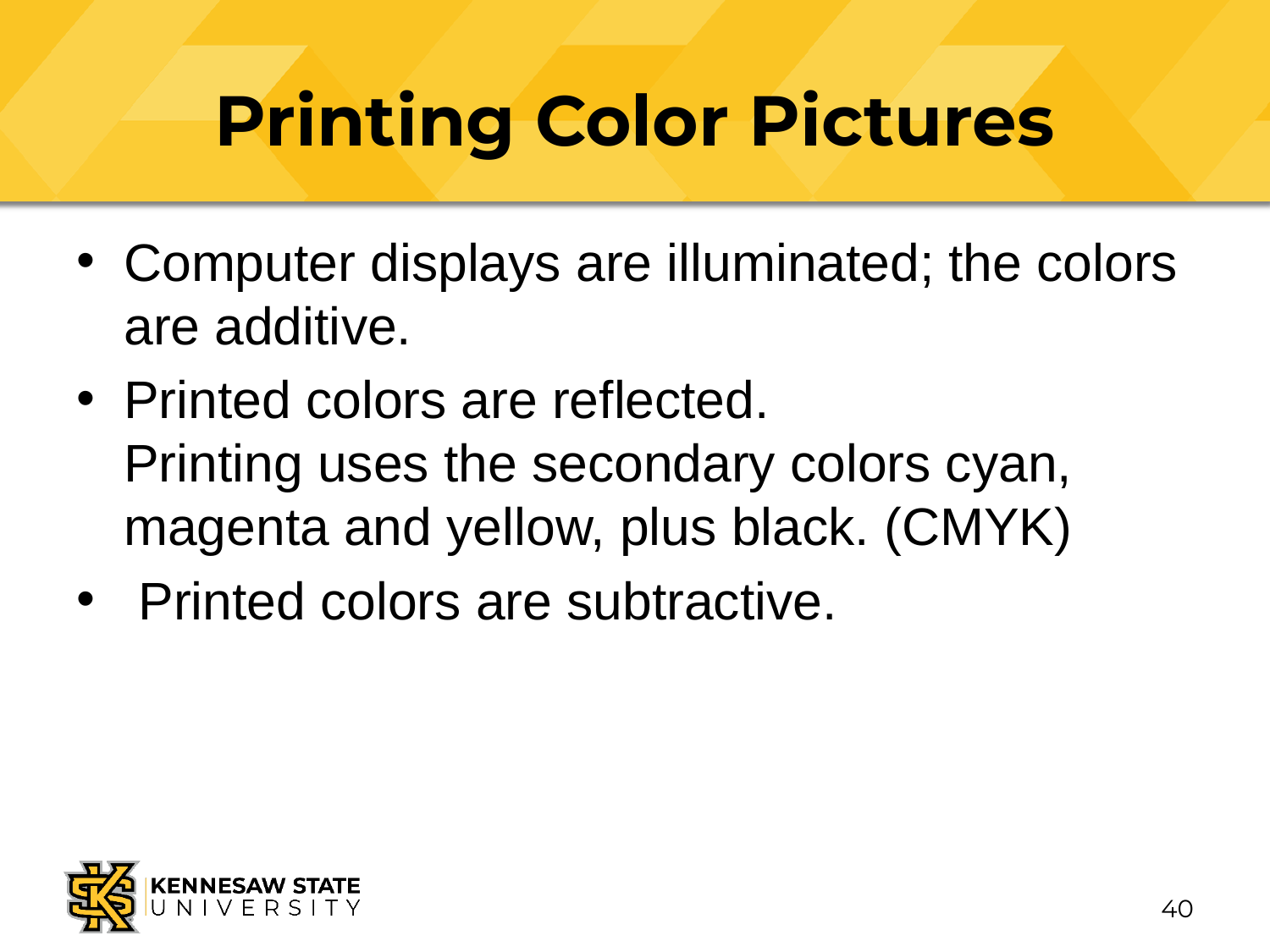

# Printing Color Pictures
Computer displays are illuminated; the colors are additive.
Printed colors are reflected.
Printing uses the secondary colors cyan, magenta and yellow, plus black. (CMYK)
 Printed colors are subtractive.
40